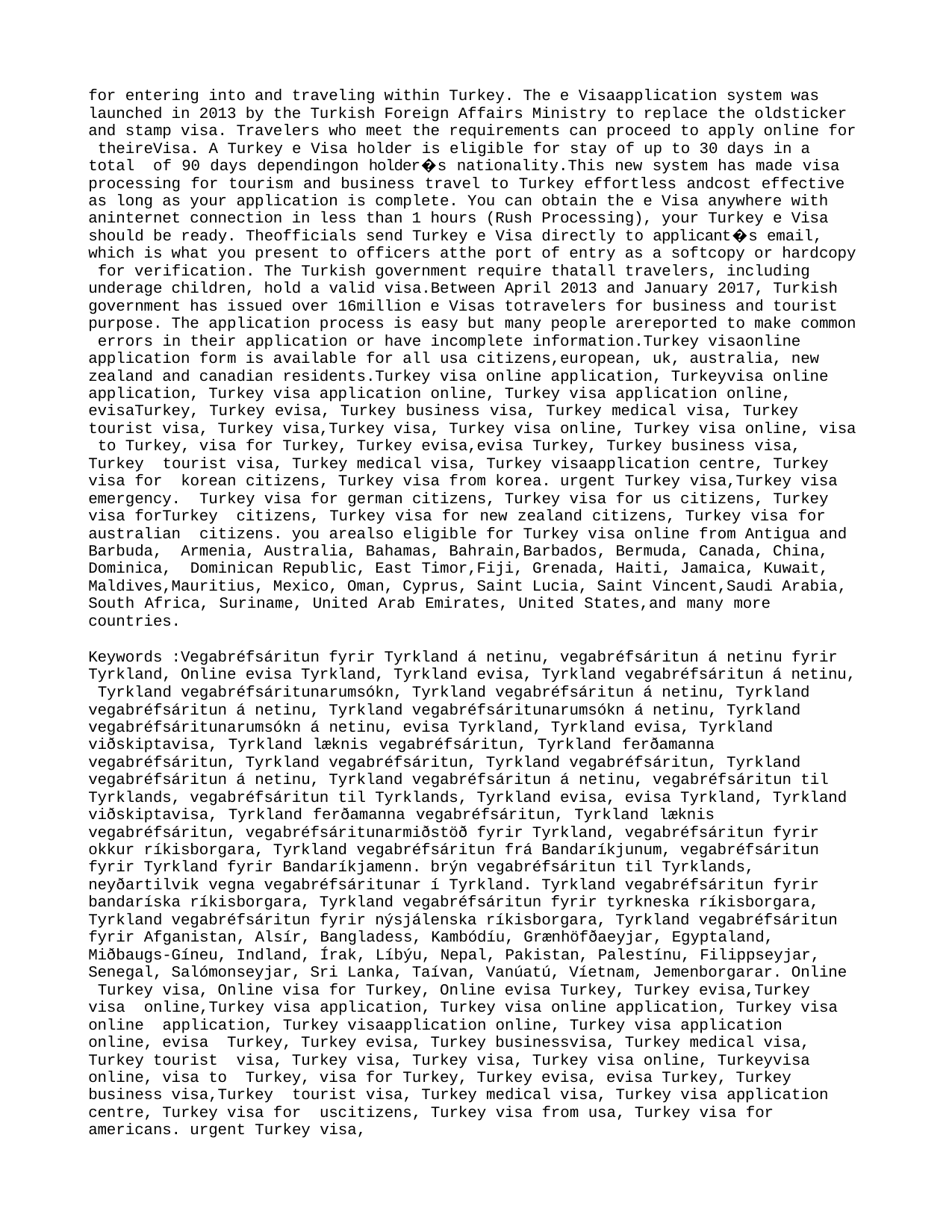

for entering into and traveling within Turkey. The e Visaapplication system was  launched in 2013 by the Turkish Foreign Affairs Ministry to replace the oldsticker  and stamp visa. Travelers who meet the requirements can proceed to apply online for  theireVisa. A Turkey e Visa holder is eligible for stay of up to 30 days in a total  of 90 days dependingon holder�s nationality.This new system has made visa  processing for tourism and business travel to Turkey effortless andcost effective  as long as your application is complete. You can obtain the e Visa anywhere with  aninternet connection in less than 1 hours (Rush Processing), your Turkey e Visa  should be ready. Theofficials send Turkey e Visa directly to applicant�s email,  which is what you present to officers atthe port of entry as a softcopy or hardcopy  for verification. The Turkish government require thatall travelers, including  underage children, hold a valid visa.Between April 2013 and January 2017, Turkish  government has issued over 16million e Visas totravelers for business and tourist  purpose. The application process is easy but many people arereported to make common  errors in their application or have incomplete information.Turkey visaonline  application form is available for all usa citizens,european, uk, australia, new  zealand and canadian residents.Turkey visa online application, Turkeyvisa online  application, Turkey visa application online, Turkey visa application online,  evisaTurkey, Turkey evisa, Turkey business visa, Turkey medical visa, Turkey  tourist visa, Turkey visa,Turkey visa, Turkey visa online, Turkey visa online, visa  to Turkey, visa for Turkey, Turkey evisa,evisa Turkey, Turkey business visa, Turkey  tourist visa, Turkey medical visa, Turkey visaapplication centre, Turkey visa for  korean citizens, Turkey visa from korea. urgent Turkey visa,Turkey visa emergency.  Turkey visa for german citizens, Turkey visa for us citizens, Turkey visa forTurkey  citizens, Turkey visa for new zealand citizens, Turkey visa for australian  citizens. you arealso eligible for Turkey visa online from Antigua and Barbuda,  Armenia, Australia, Bahamas, Bahrain,Barbados, Bermuda, Canada, China, Dominica,  Dominican Republic, East Timor,Fiji, Grenada, Haiti, Jamaica, Kuwait,  Maldives,Mauritius, Mexico, Oman, Cyprus, Saint Lucia, Saint Vincent,Saudi Arabia,  South Africa, Suriname, United Arab Emirates, United States,and many more  countries.

Keywords :Vegabréfsáritun fyrir Tyrkland á netinu, vegabréfsáritun á netinu fyrir  Tyrkland, Online evisa Tyrkland, Tyrkland evisa, Tyrkland vegabréfsáritun á netinu,  Tyrkland vegabréfsáritunarumsókn, Tyrkland vegabréfsáritun á netinu, Tyrkland  vegabréfsáritun á netinu, Tyrkland vegabréfsáritunarumsókn á netinu, Tyrkland  vegabréfsáritunarumsókn á netinu, evisa Tyrkland, Tyrkland evisa, Tyrkland  viðskiptavisa, Tyrkland læknis vegabréfsáritun, Tyrkland ferðamanna  vegabréfsáritun, Tyrkland vegabréfsáritun, Tyrkland vegabréfsáritun, Tyrkland  vegabréfsáritun á netinu, Tyrkland vegabréfsáritun á netinu, vegabréfsáritun til  Tyrklands, vegabréfsáritun til Tyrklands, Tyrkland evisa, evisa Tyrkland, Tyrkland  viðskiptavisa, Tyrkland ferðamanna vegabréfsáritun, Tyrkland læknis  vegabréfsáritun, vegabréfsáritunarmiðstöð fyrir Tyrkland, vegabréfsáritun fyrir  okkur ríkisborgara, Tyrkland vegabréfsáritun frá Bandaríkjunum, vegabréfsáritun  fyrir Tyrkland fyrir Bandaríkjamenn. brýn vegabréfsáritun til Tyrklands,  neyðartilvik vegna vegabréfsáritunar í Tyrkland. Tyrkland vegabréfsáritun fyrir  bandaríska ríkisborgara, Tyrkland vegabréfsáritun fyrir tyrkneska ríkisborgara,  Tyrkland vegabréfsáritun fyrir nýsjálenska ríkisborgara, Tyrkland vegabréfsáritun  fyrir Afganistan, Alsír, Bangladess, Kambódíu, Grænhöfðaeyjar, Egyptaland,
Miðbaugs-Gíneu, Indland, Írak, Líbýu, Nepal, Pakistan, Palestínu, Filippseyjar,
Senegal, Salómonseyjar, Sri Lanka, Taívan, Vanúatú, Víetnam, Jemenborgarar. Online  Turkey visa, Online visa for Turkey, Online evisa Turkey, Turkey evisa,Turkey visa  online,Turkey visa application, Turkey visa online application, Turkey visa online  application, Turkey visaapplication online, Turkey visa application online, evisa  Turkey, Turkey evisa, Turkey businessvisa, Turkey medical visa, Turkey tourist  visa, Turkey visa, Turkey visa, Turkey visa online, Turkeyvisa online, visa to  Turkey, visa for Turkey, Turkey evisa, evisa Turkey, Turkey business visa,Turkey  tourist visa, Turkey medical visa, Turkey visa application centre, Turkey visa for  uscitizens, Turkey visa from usa, Turkey visa for americans. urgent Turkey visa,